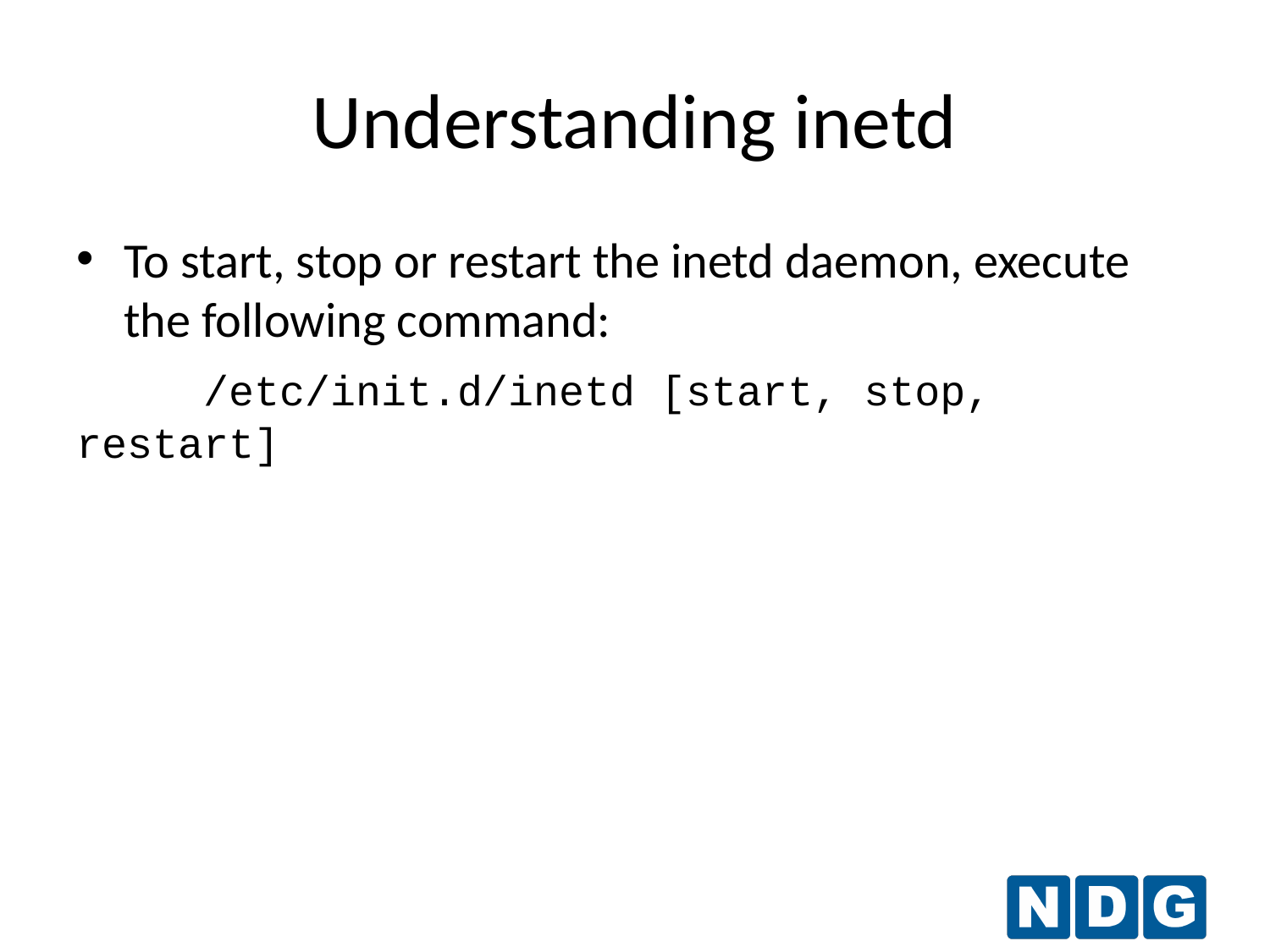

# Understanding inetd
To start, stop or restart the inetd daemon, execute the following command:
	/etc/init.d/inetd [start, stop, restart]